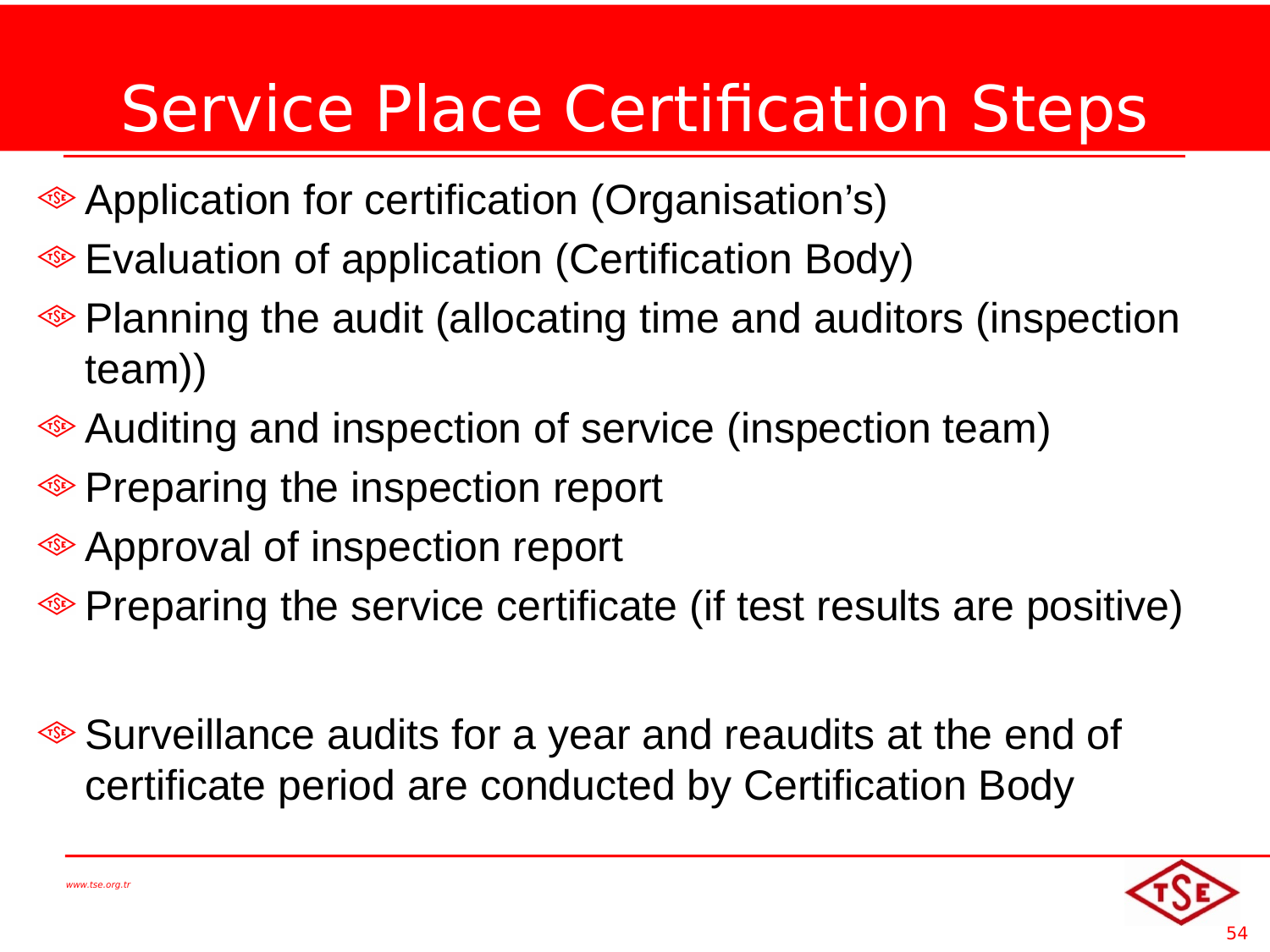

# Service Place Certification Steps
Application for certification (Organisation’s)
Evaluation of application (Certification Body)
Planning the audit (allocating time and auditors (inspection team))
Auditing and inspection of service (inspection team)
Preparing the inspection report
Approval of inspection report
Preparing the service certificate (if test results are positive)

Surveillance audits for a year and reaudits at the end of certificate period are conducted by Certification Body

www.tse.org.tr
54